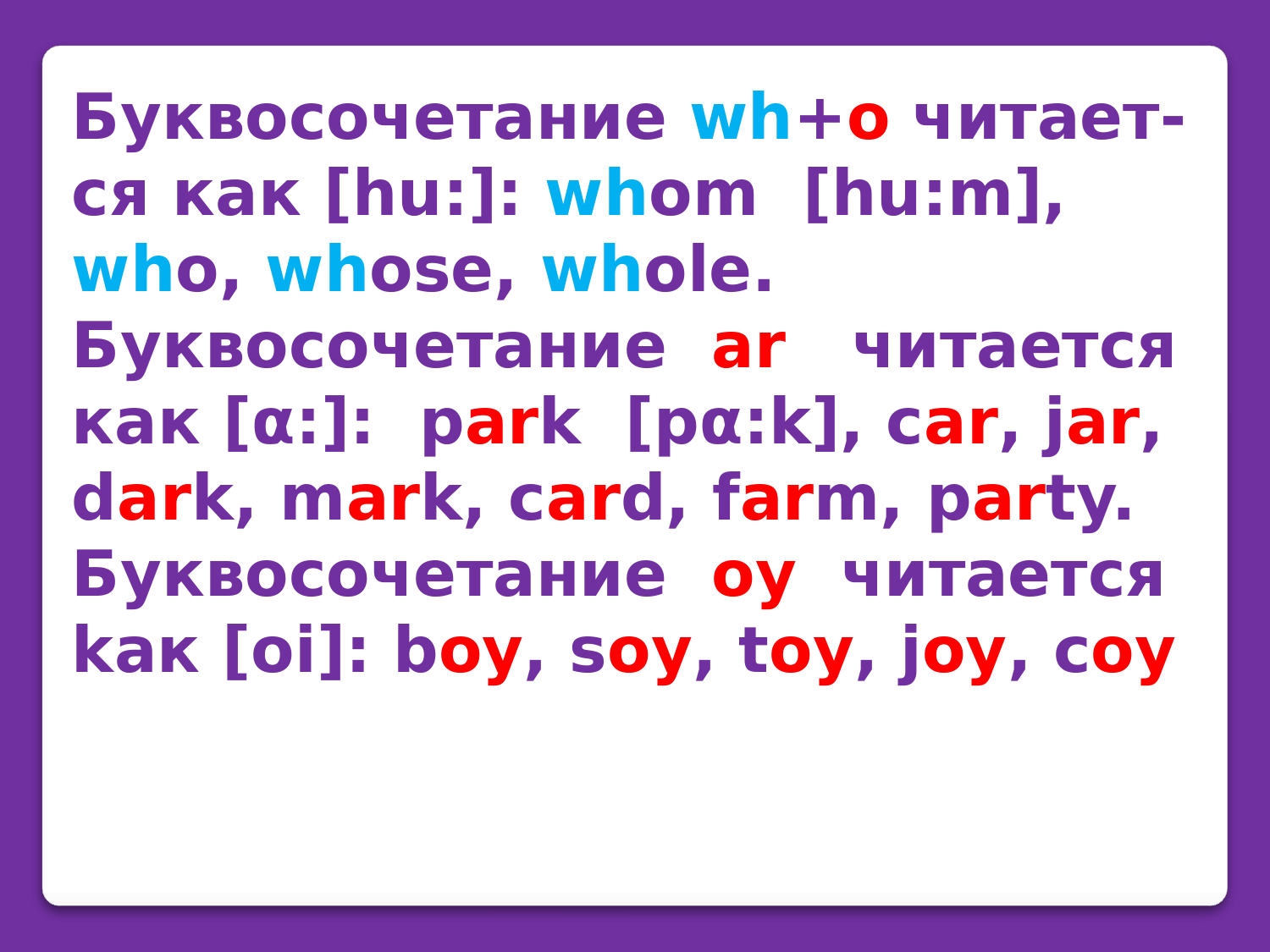

Буквосочетание wh+o читает-cя как [hu:]: whom  [hu:m],
who, whose, whole.
Буквосочетание  ar   читается как [α:]:  park  [pα:k], car, jar,
dark, mark, card, farm, party.
Буквосочетание  oy  читается
kак [oi]: boy, soy, toy, joy, coy